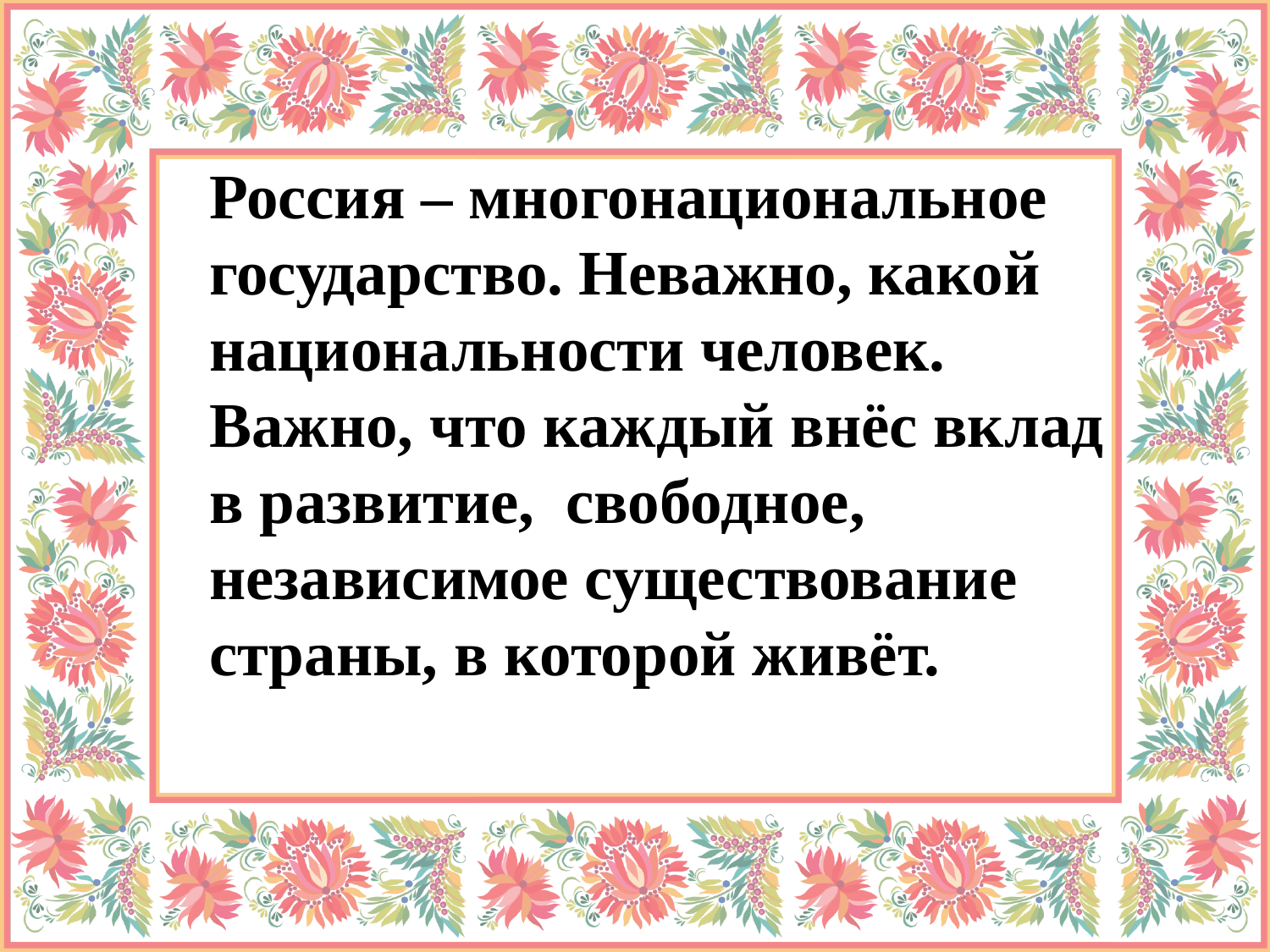

Россия – многонациональное государство. Неважно, какой национальности человек. Важно, что каждый внёс вклад в развитие,  свободное, независимое существование страны, в которой живёт.